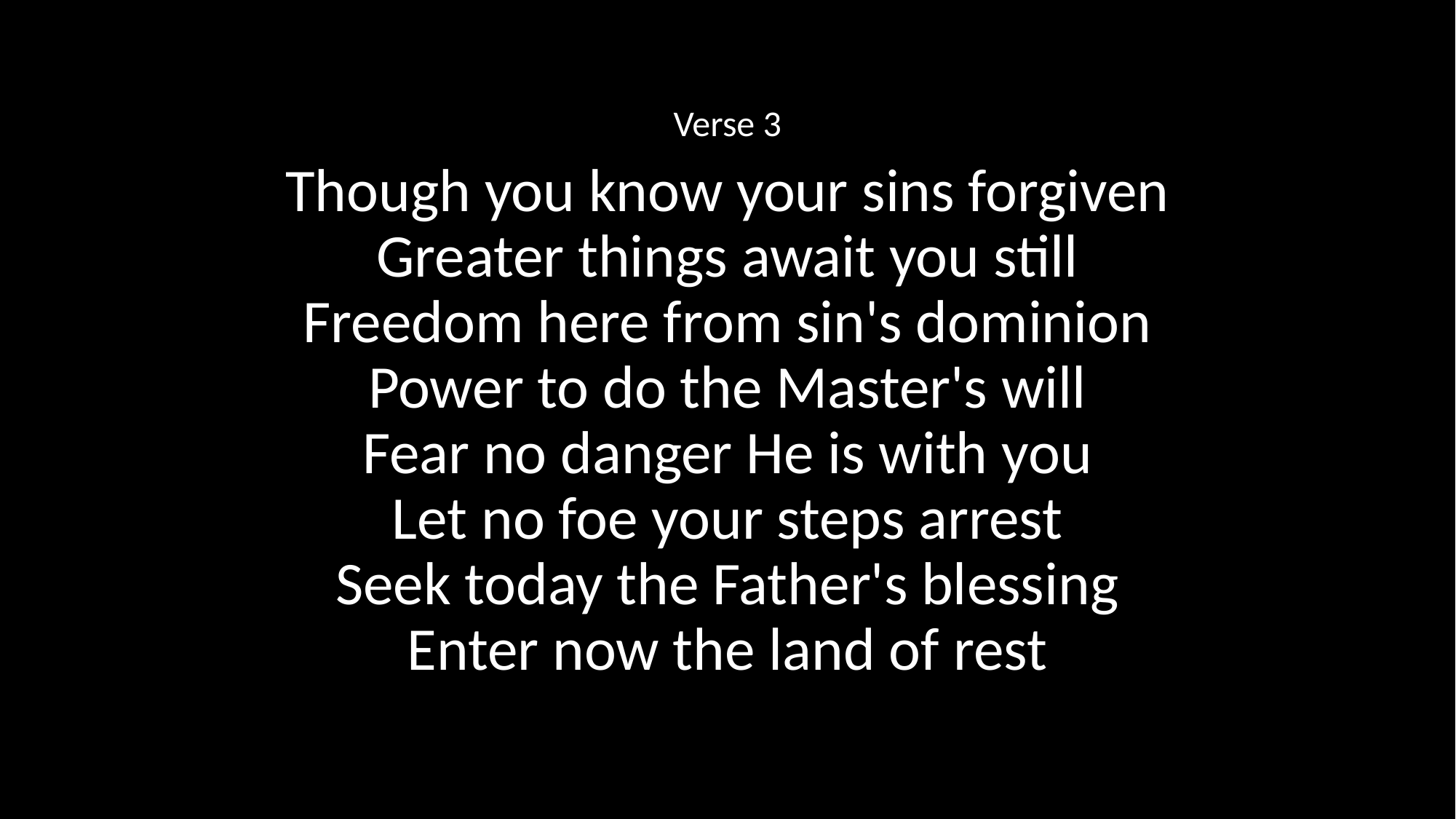

Verse 3
Though you know your sins forgiven
Greater things await you still
Freedom here from sin's dominion
Power to do the Master's will
Fear no danger He is with you
Let no foe your steps arrest
Seek today the Father's blessing
Enter now the land of rest